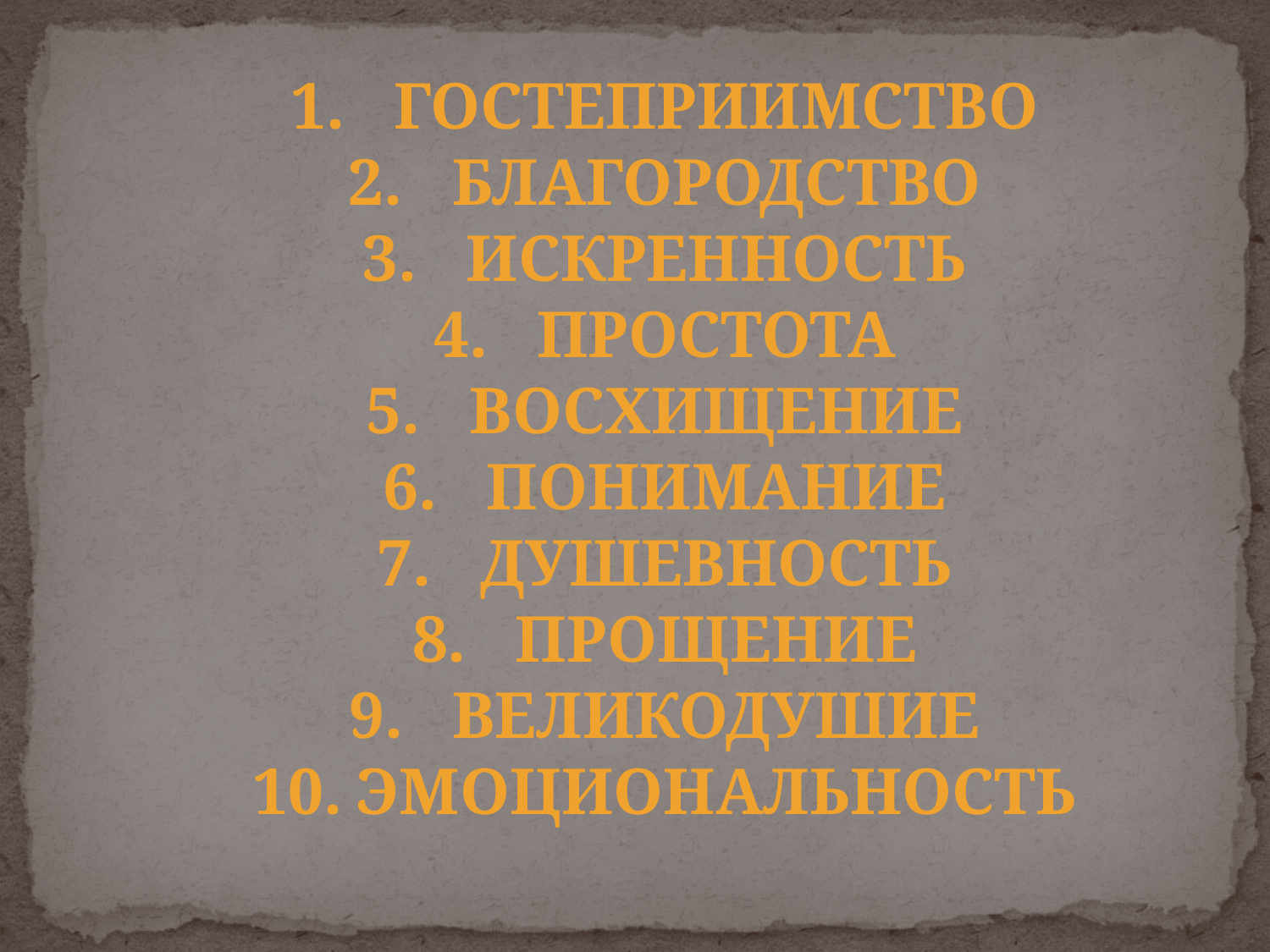

Гостеприимство
Благородство
Искренность
Простота
Восхищение
Понимание
Душевность
Прощение
Великодушие
эмоциональность